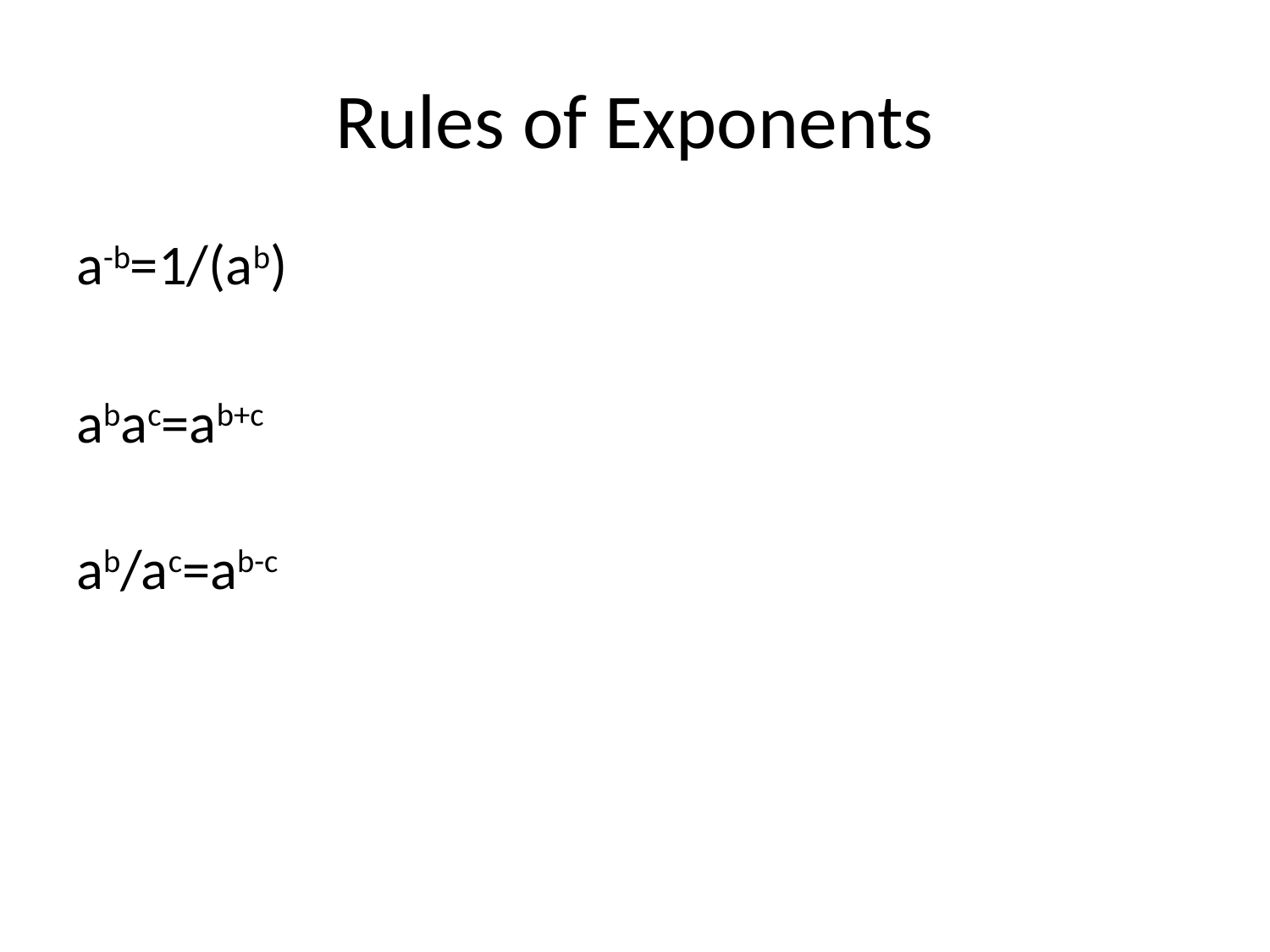

# Rules of Exponents
a-b=1/(ab)

abac=ab+c

ab/ac=ab-c